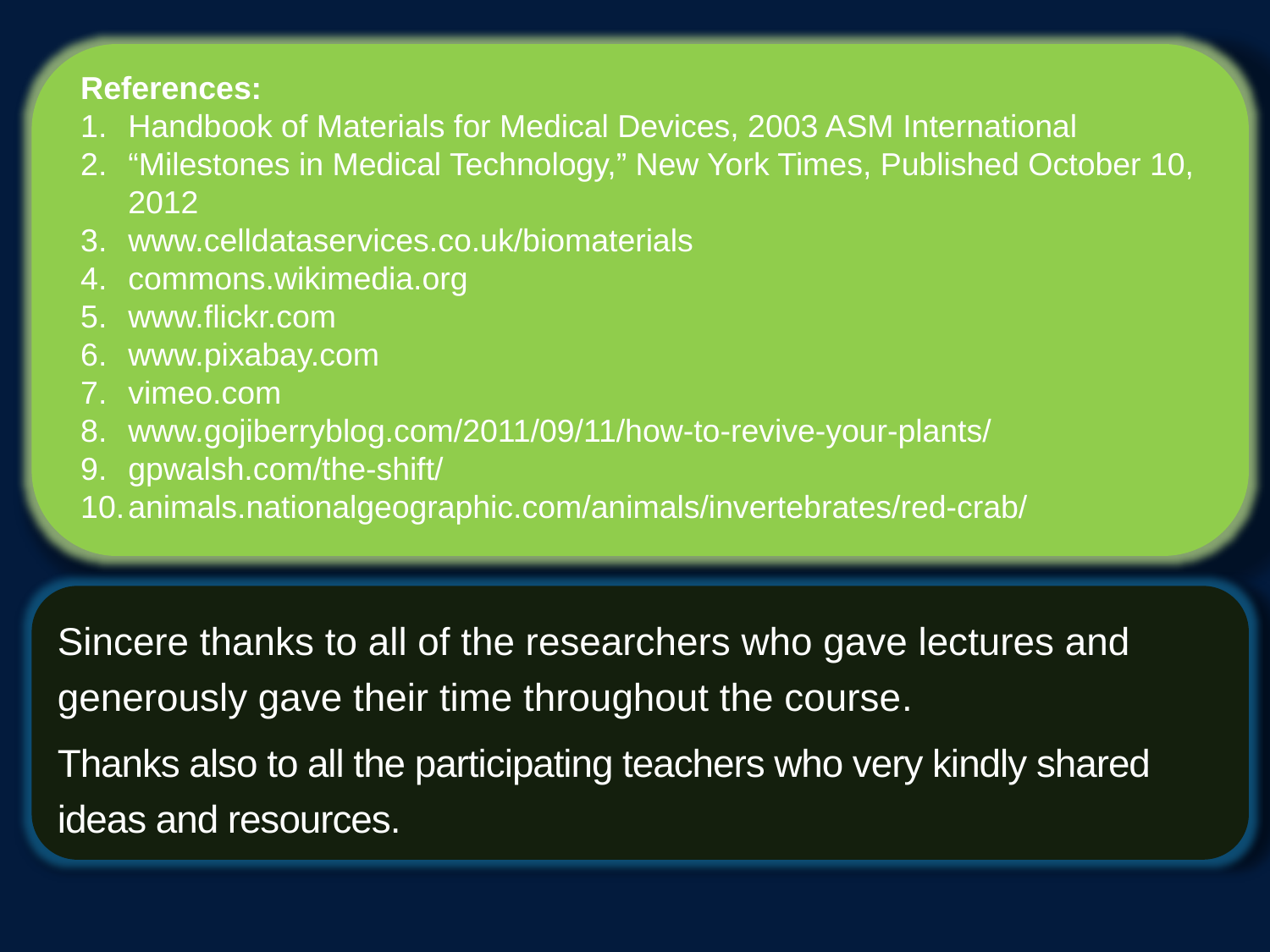

References:
Handbook of Materials for Medical Devices, 2003 ASM International
“Milestones in Medical Technology,” New York Times, Published October 10, 2012
www.celldataservices.co.uk/biomaterials
commons.wikimedia.org
www.flickr.com
www.pixabay.com
vimeo.com
www.gojiberryblog.com/2011/09/11/how-to-revive-your-plants/
gpwalsh.com/the-shift/
animals.nationalgeographic.com/animals/invertebrates/red-crab/

Sincere thanks to all of the researchers who gave lectures and generously gave their time throughout the course.
Thanks also to all the participating teachers who very kindly shared ideas and resources.